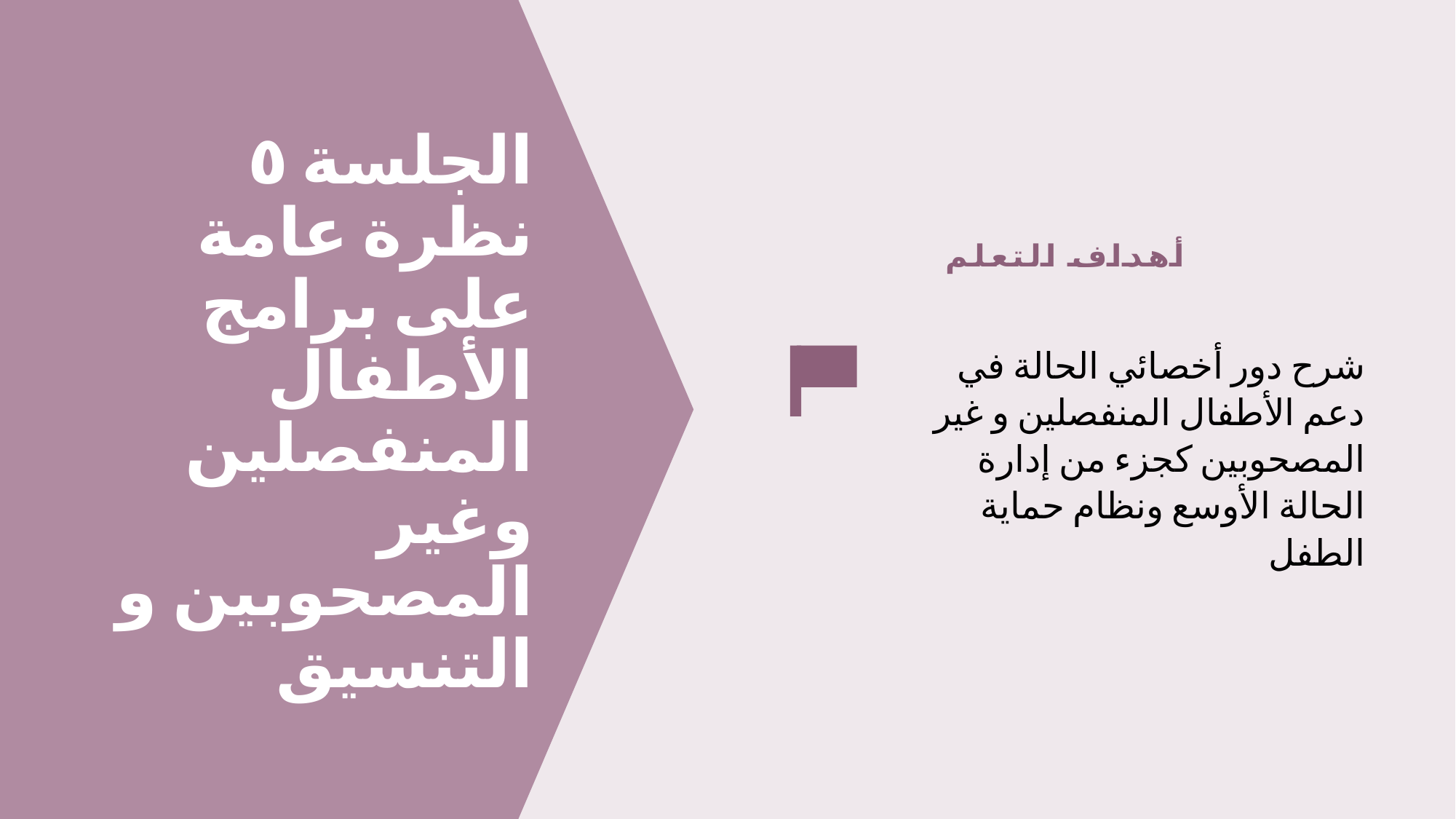

أهداف التعلم
شرح دور أخصائي الحالة في دعم الأطفال المنفصلين و غير المصحوبين كجزء من إدارة الحالة الأوسع ونظام حماية الطفل

# الجلسة ٥ نظرة عامة على برامج الأطفال المنفصلين وغير المصحوبين و التنسيق